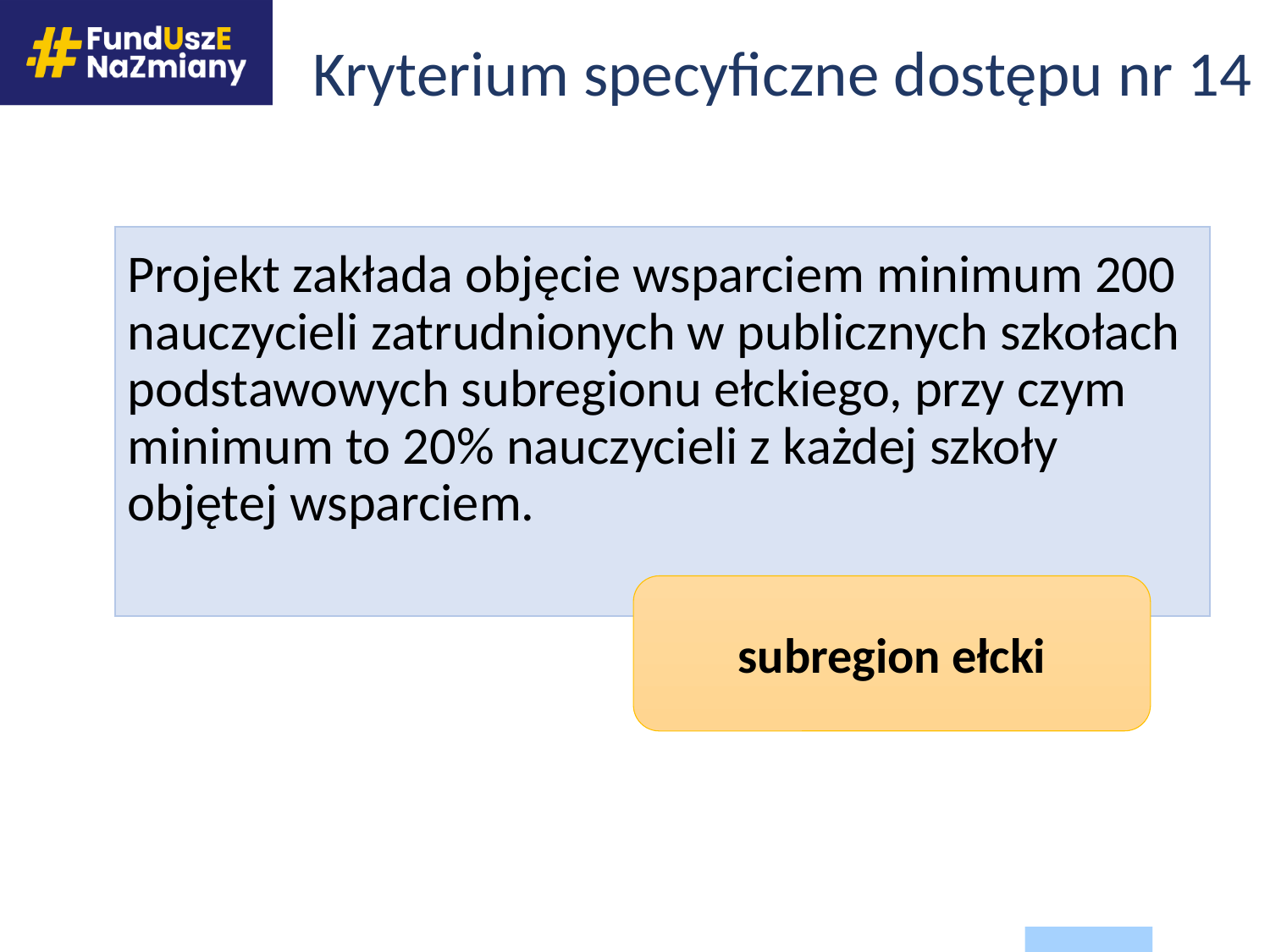

Kryterium specyficzne dostępu nr 14
Projekt zakłada objęcie wsparciem minimum 200 nauczycieli zatrudnionych w publicznych szkołach podstawowych subregionu ełckiego, przy czym minimum to 20% nauczycieli z każdej szkoły objętej wsparciem.

subregion ełcki